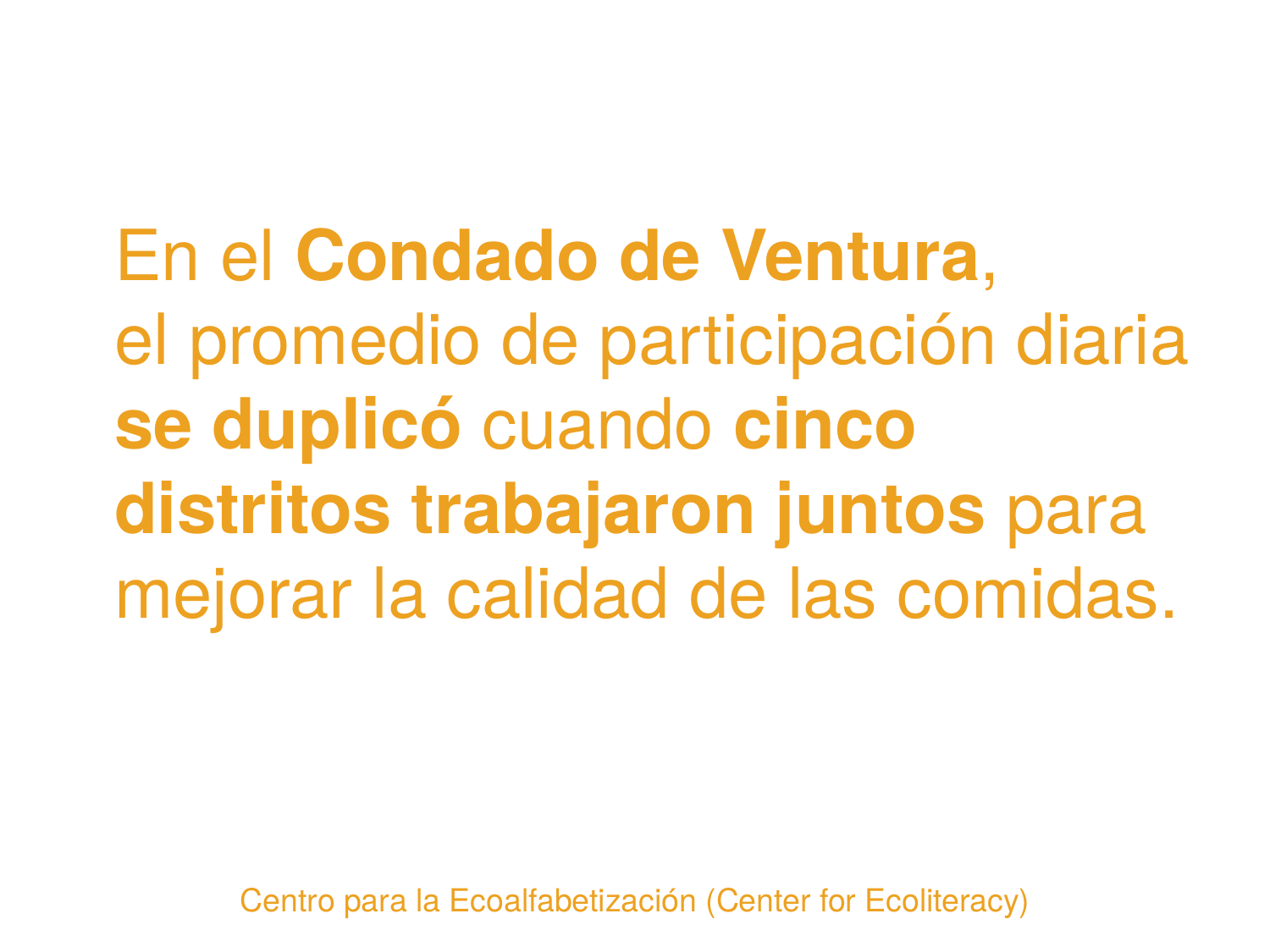

En el Condado de Ventura,
el promedio de participación diaria se duplicó cuando cinco distritos trabajaron juntos para mejorar la calidad de las comidas.

Centro para la Ecoalfabetización (Center for Ecoliteracy)